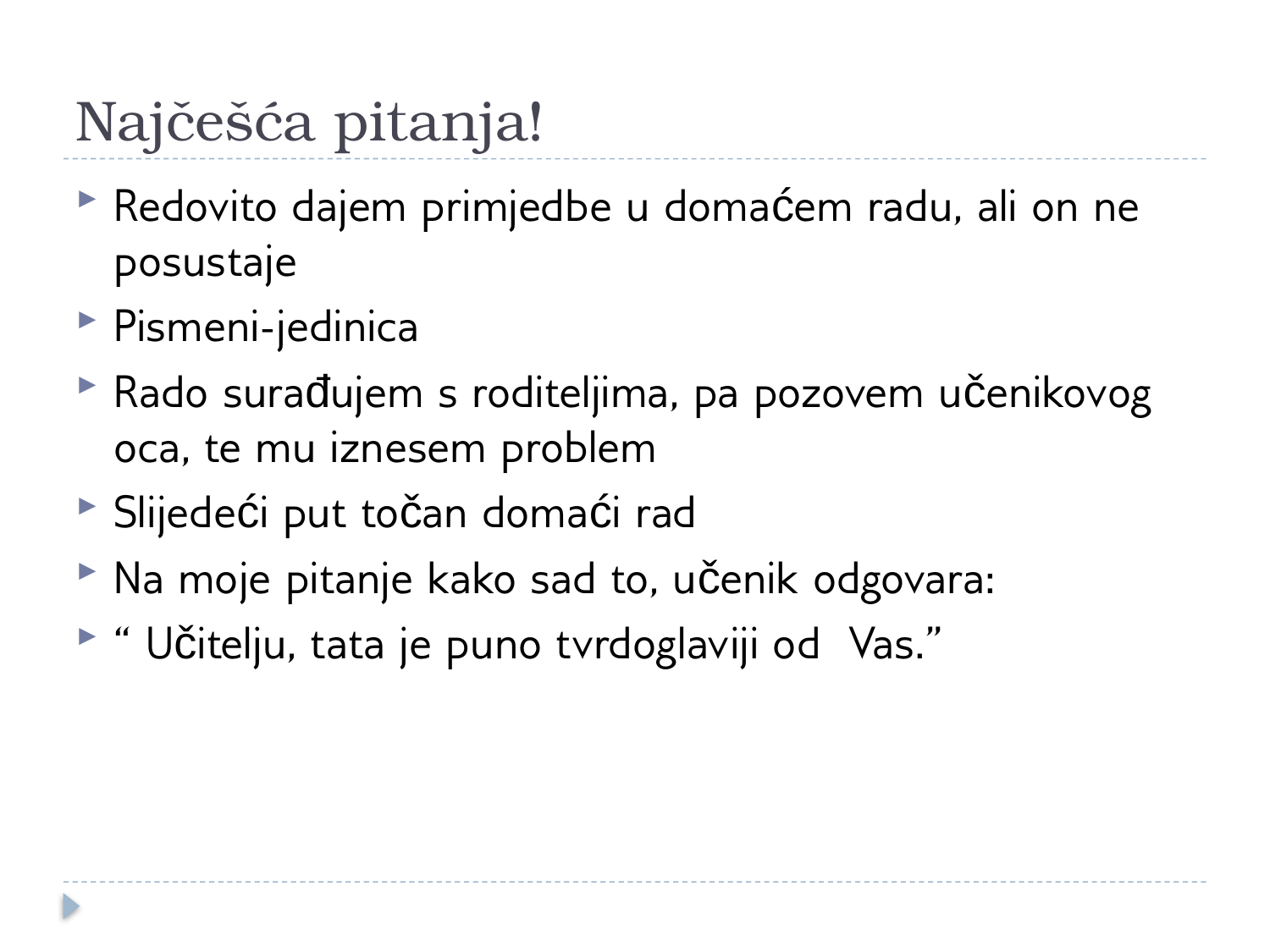

# Najčešća pitanja!
Redovito dajem primjedbe u domaćem radu, ali on ne posustaje
Pismeni-jedinica
Rado surađujem s roditeljima, pa pozovem učenikovog oca, te mu iznesem problem
Slijedeći put točan domaći rad
Na moje pitanje kako sad to, učenik odgovara:
“ Učitelju, tata je puno tvrdoglaviji od  Vas.”